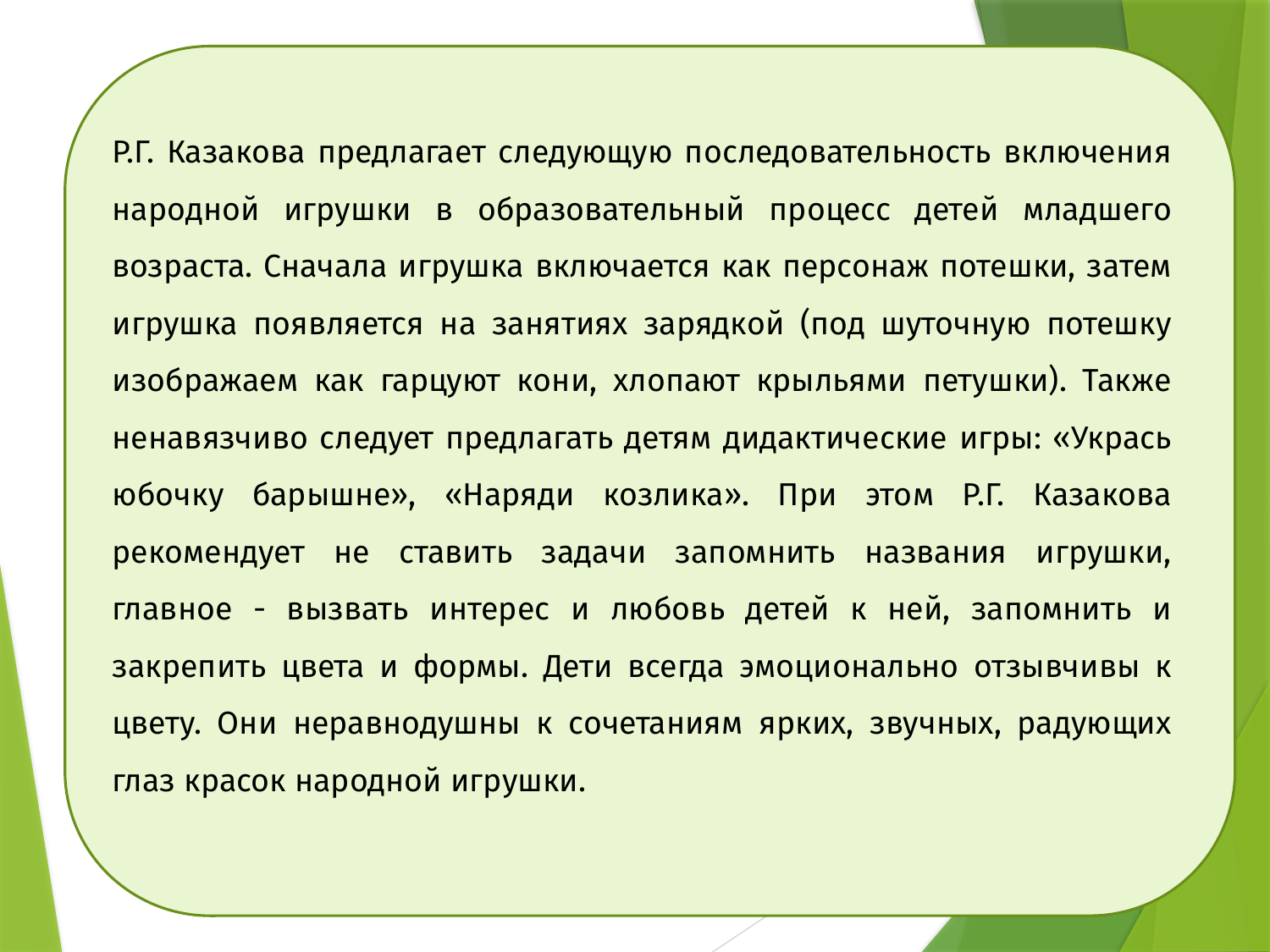

Р.Г. Казакова предлагает следующую последовательность включения народной игрушки в образовательный процесс детей младшего возраста. Сначала игрушка включается как персонаж потешки, затем игрушка появляется на занятиях зарядкой (под шуточную потешку изображаем как гарцуют кони, хлопают крыльями петушки). Также ненавязчиво следует предлагать детям дидактические игры: «Укрась юбочку барышне», «Наряди козлика». При этом Р.Г. Казакова рекомендует не ставить задачи запомнить названия игрушки, главное - вызвать интерес и любовь детей к ней, запомнить и закрепить цвета и формы. Дети всегда эмоционально отзывчивы к цвету. Они неравнодушны к сочетаниям ярких, звучных, радующих глаз красок народной игрушки.